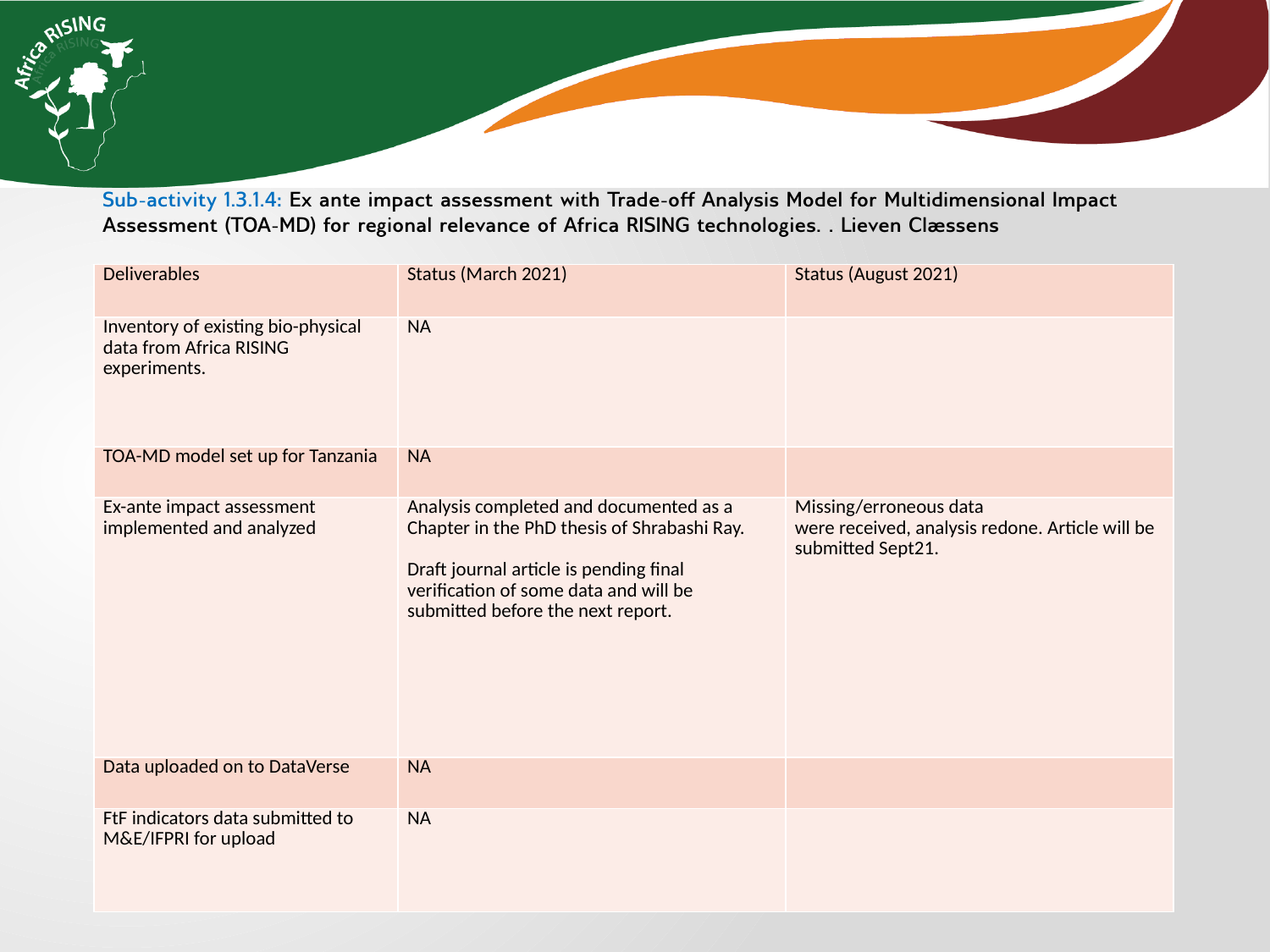

Sub-activity 1.3.1.4: Ex ante impact assessment with Trade-off Analysis Model for Multidimensional Impact Assessment (TOA-MD) for regional relevance of Africa RISING technologies. . Lieven Claessens
| Deliverables | Status (March 2021) | Status (August 2021) |
| --- | --- | --- |
| Inventory of existing bio-physical data from Africa RISING experiments. | NA |  |
| TOA-MD model set up for Tanzania | NA |  |
| Ex-ante impact assessment implemented and analyzed | Analysis completed and documented as a Chapter in the PhD thesis of Shrabashi Ray.   Draft journal article is pending final verification of some data and will be submitted before the next report. | Missing/erroneous data were received, analysis redone. Article will be submitted Sept21. |
| Data uploaded on to DataVerse | NA |  |
| FtF indicators data submitted to M&E/IFPRI for upload | NA |  |